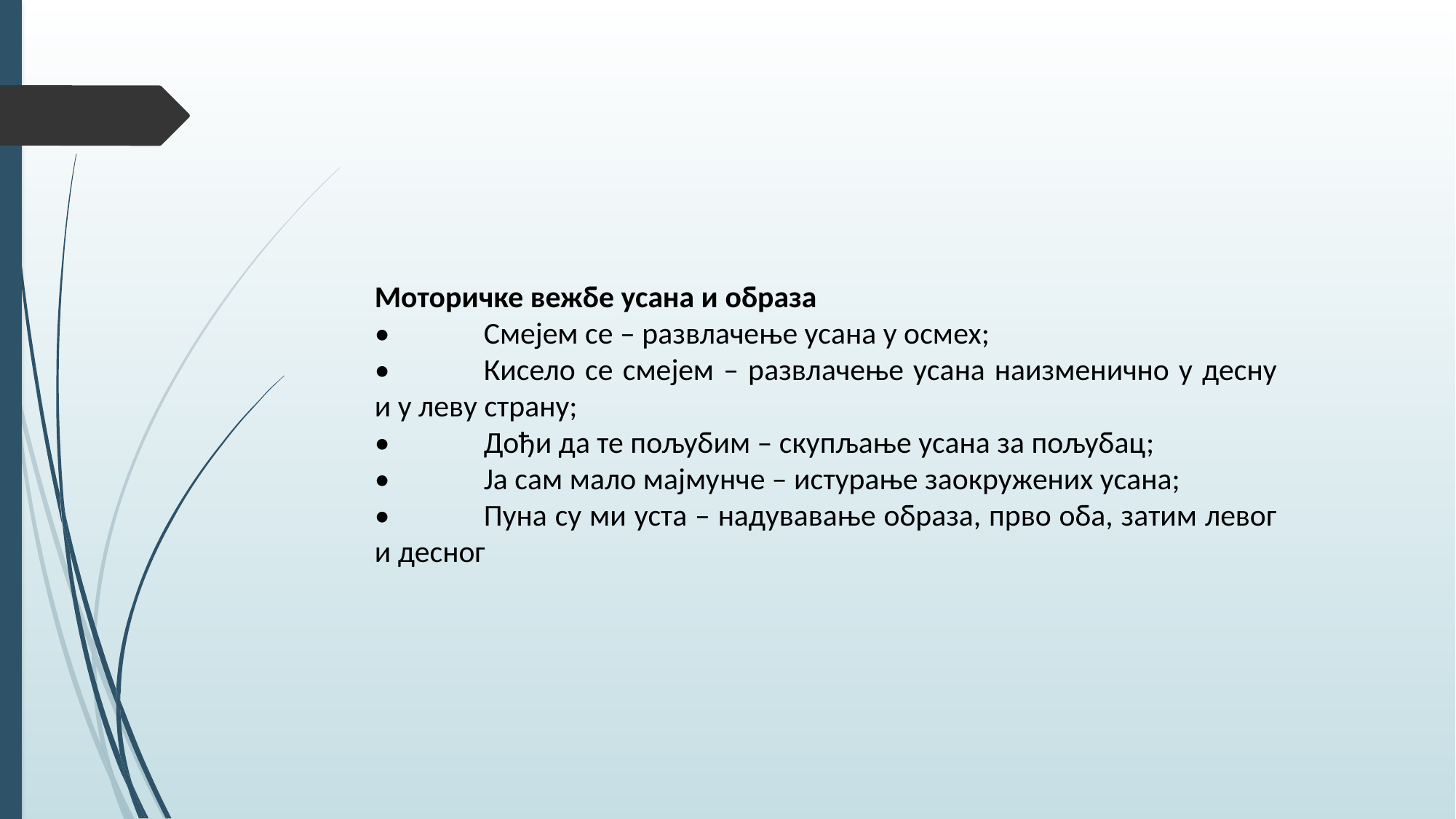

Моторичке вежбе усана и образа
•	Смејем се – развлачење усана у осмех;
•	Кисело се смејем – развлачење усана наизменично у десну и у леву страну;
•	Дођи да те пољубим – скупљање усана за пољубац;
•	Ја сам мало мајмунче – истурање заокружених усана;
•	Пуна су ми уста – надувавање образа, прво оба, затим левог и десног